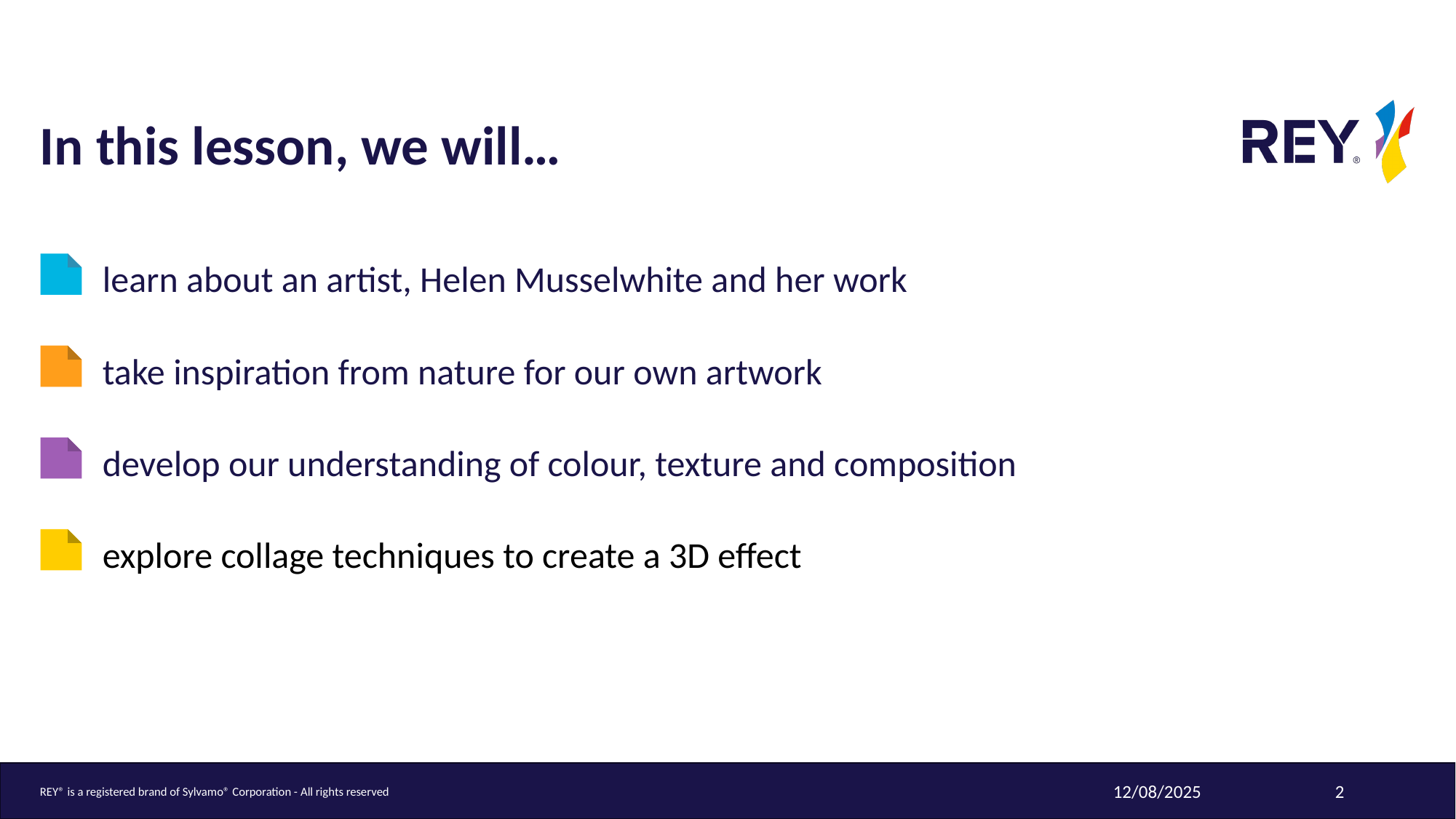

# In this lesson, we will…
learn about an artist, Helen Musselwhite and her work

take inspiration from nature for our own artwork

develop our understanding of colour, texture and composition

explore collage techniques to create a 3D effect

2
REY® is a registered brand of Sylvamo® Corporation - All rights reserved
12/08/2025